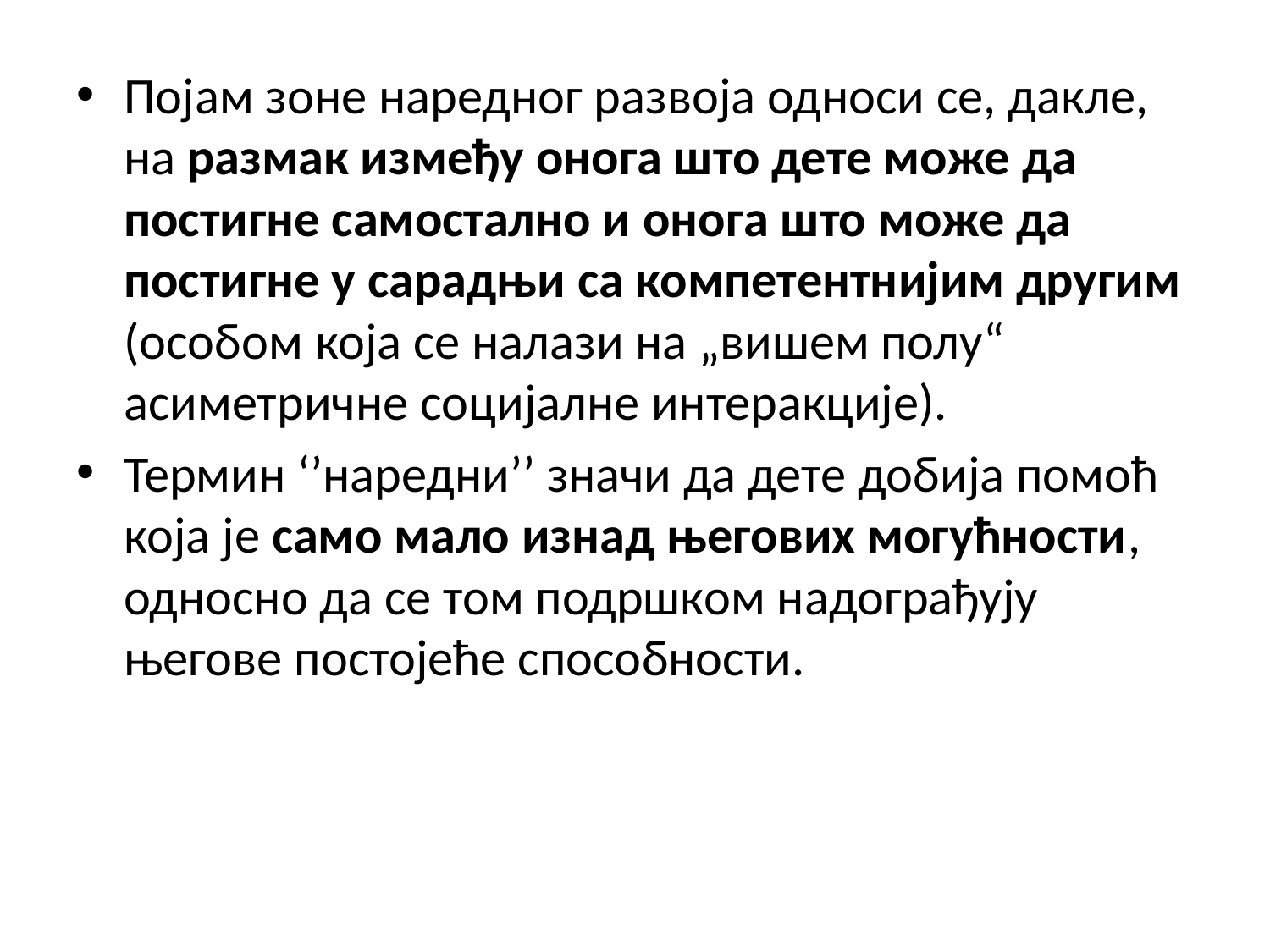

Појам зоне наредног развоја односи се, дакле, на размак између онога што дете може да постигне самостално и онога што може да постигне у сарадњи са компетентнијим другим (особом која се налази на „вишем полу“ асиметричне социјалне интеракције).
Термин ‘’наредни’’ значи да дете добија помоћ која је само мало изнад његових могућности, односно да се том подршком надограђују његове постојеће способности.